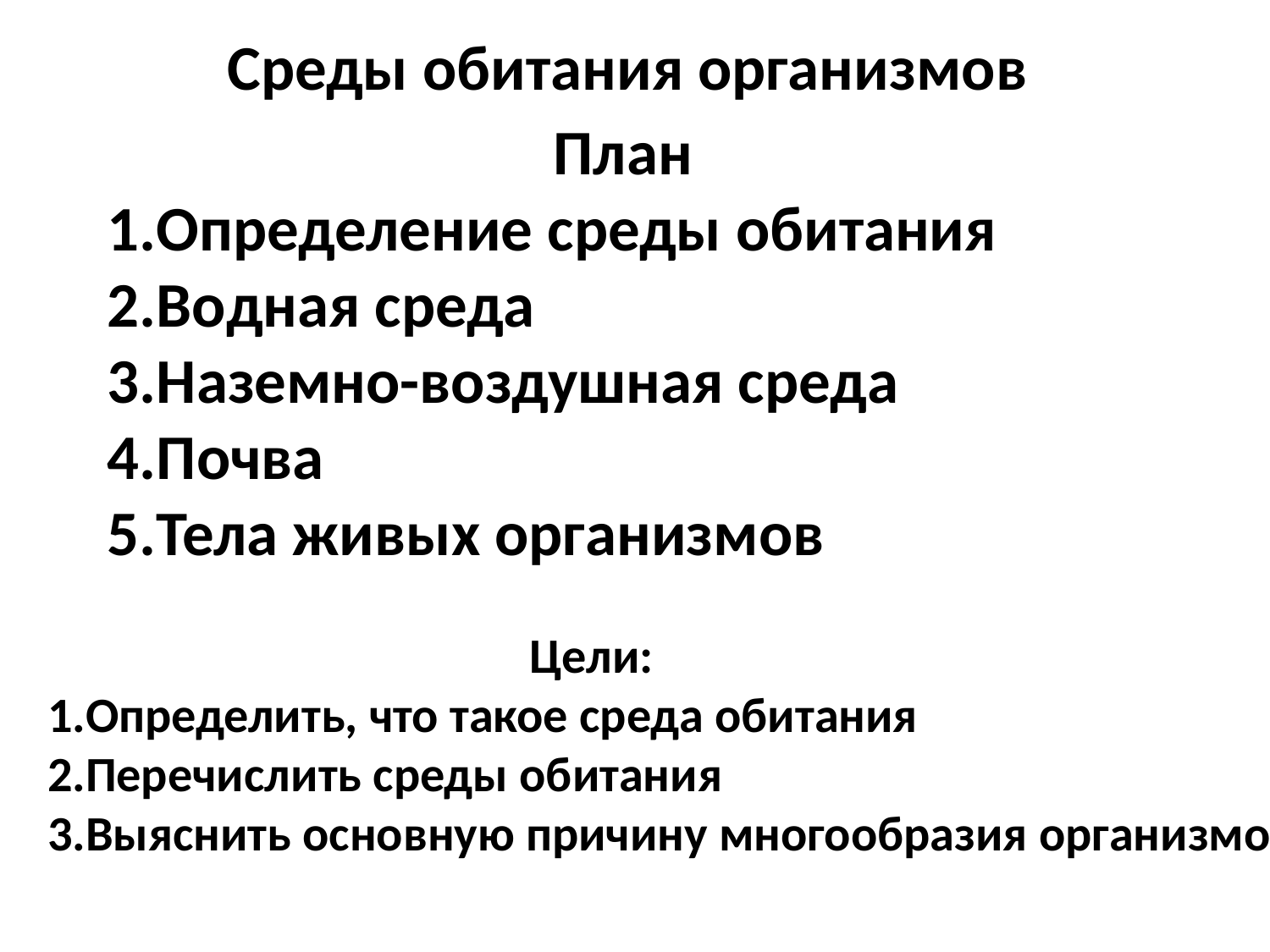

Среды обитания организмов
                               План
1.Определение среды обитания
2.Водная среда
3.Наземно-воздушная среда
4.Почва
5.Тела живых организмов

                                           Цели:
1.Определить, что такое среда обитания
2.Перечислить среды обитания
3.Выяснить основную причину многообразия организмов